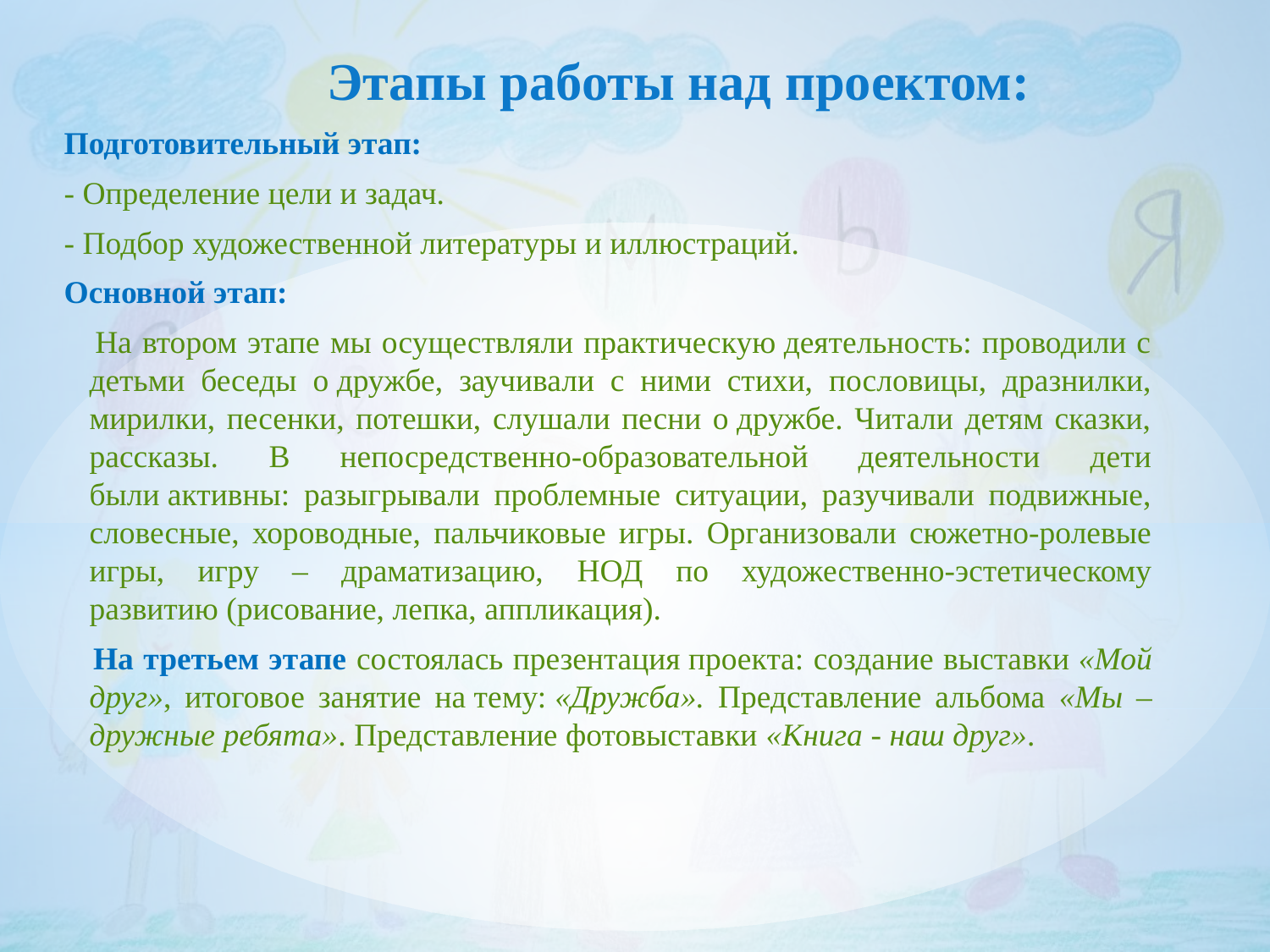

Этапы работы над проектом:
Подготовительный этап:
- Определение цели и задач.
- Подбор художественной литературы и иллюстраций.
Основной этап:
   На втором этапе мы осуществляли практическую деятельность: проводили с детьми беседы о дружбе, заучивали с ними стихи, пословицы, дразнилки, мирилки, песенки, потешки, слушали песни о дружбе. Читали детям сказки, рассказы. В непосредственно-образовательной деятельности дети были активны: разыгрывали проблемные ситуации, разучивали подвижные, словесные, хороводные, пальчиковые игры. Организовали сюжетно-ролевые игры, игру – драматизацию, НОД по художественно-эстетическому развитию (рисование, лепка, аппликация).
   На третьем этапе состоялась презентация проекта: создание выставки «Мой друг», итоговое занятие на тему: «Дружба». Представление альбома «Мы – дружные ребята». Представление фотовыставки «Книга - наш друг».